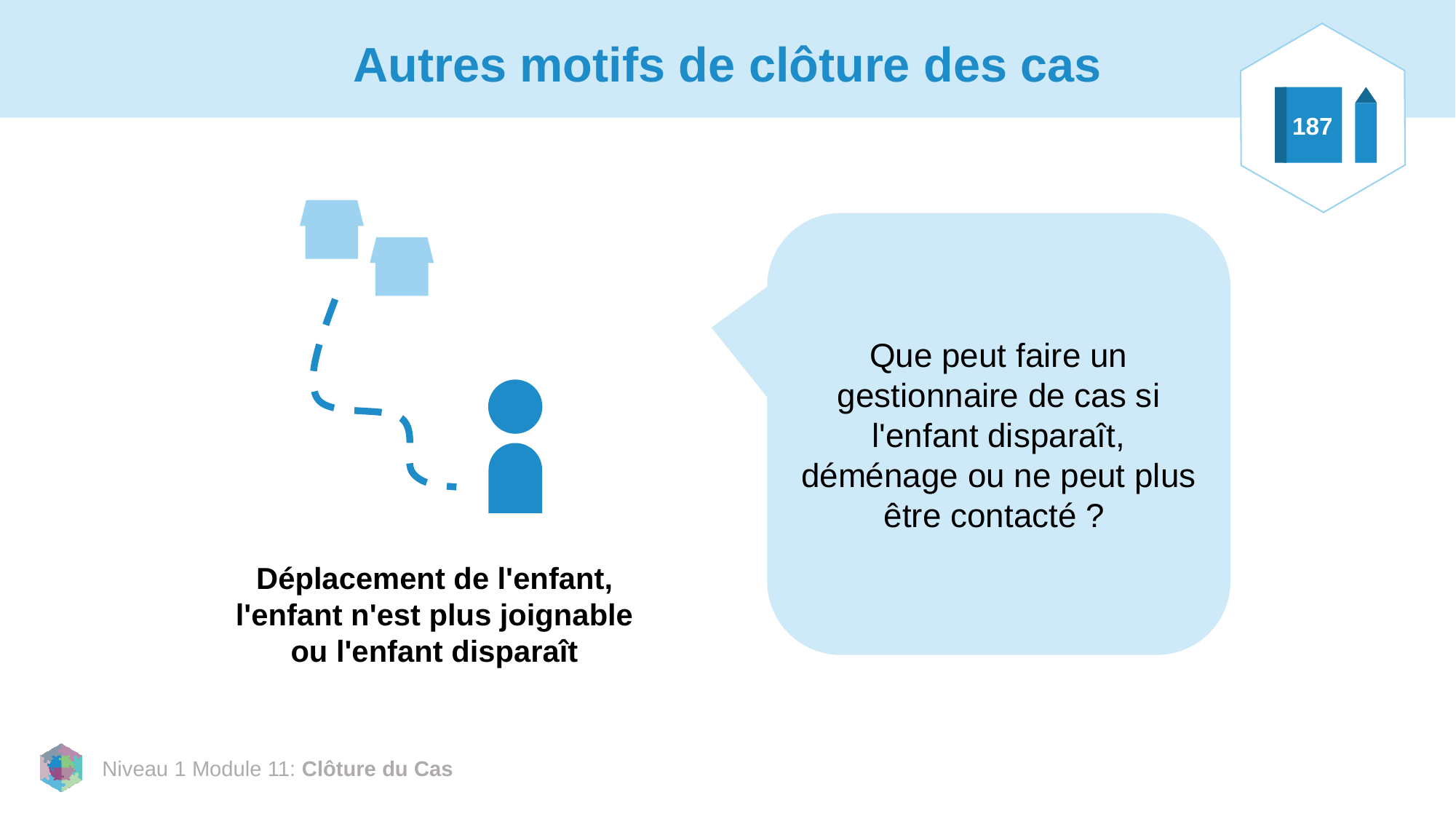

# Autres motifs de clôture des cas

187

Que peut faire un gestionnaire de cas si l'enfant disparaît, déménage ou ne peut plus être contacté ?
Déplacement de l'enfant, l'enfant n'est plus joignable ou l'enfant disparaît